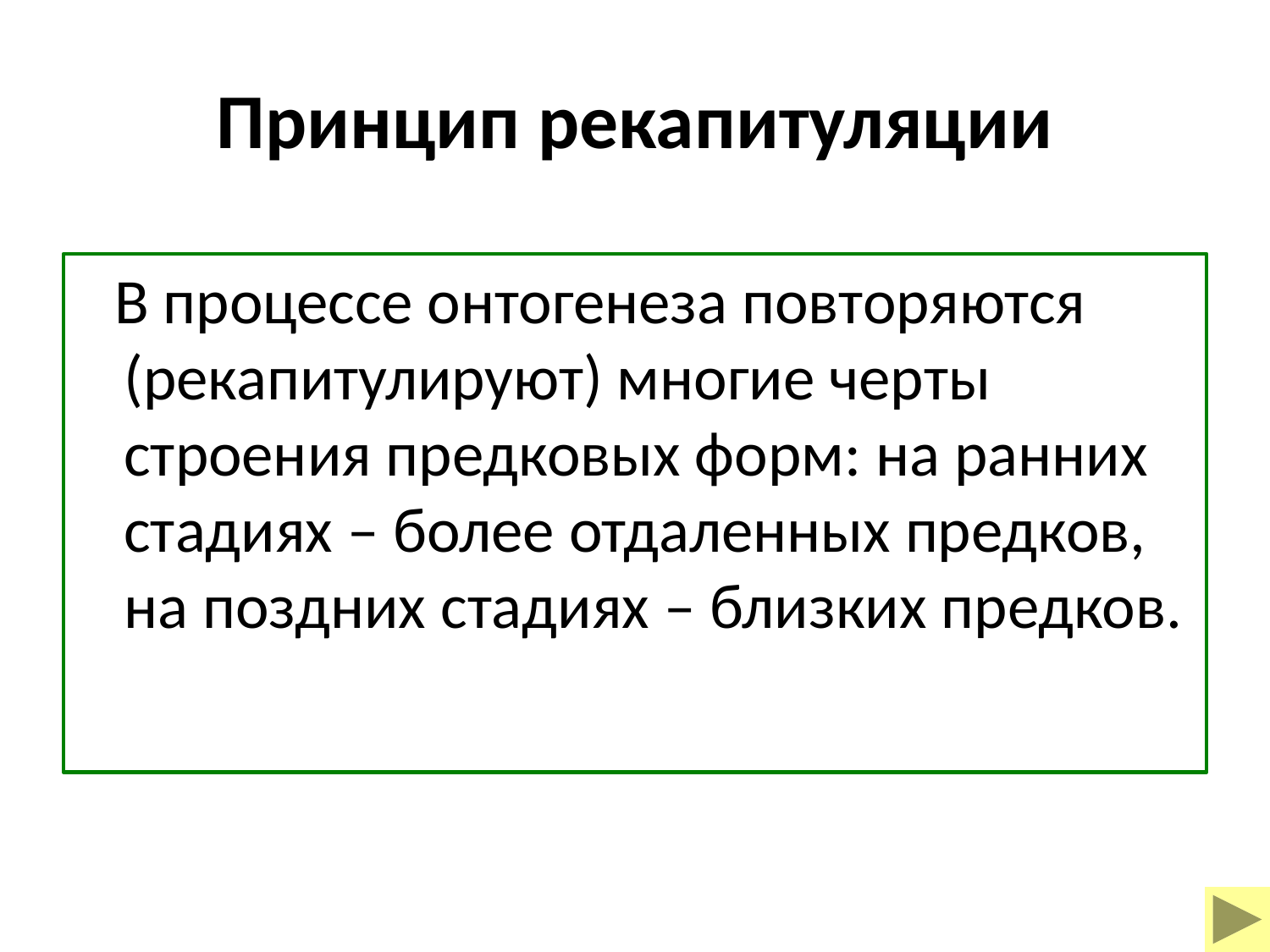

# Принцип рекапитуляции
   В процессе онтогенеза повторяются (рекапитулируют) многие черты строения предковых форм: на ранних стадиях – более отдаленных предков, на поздних стадиях – близких предков.